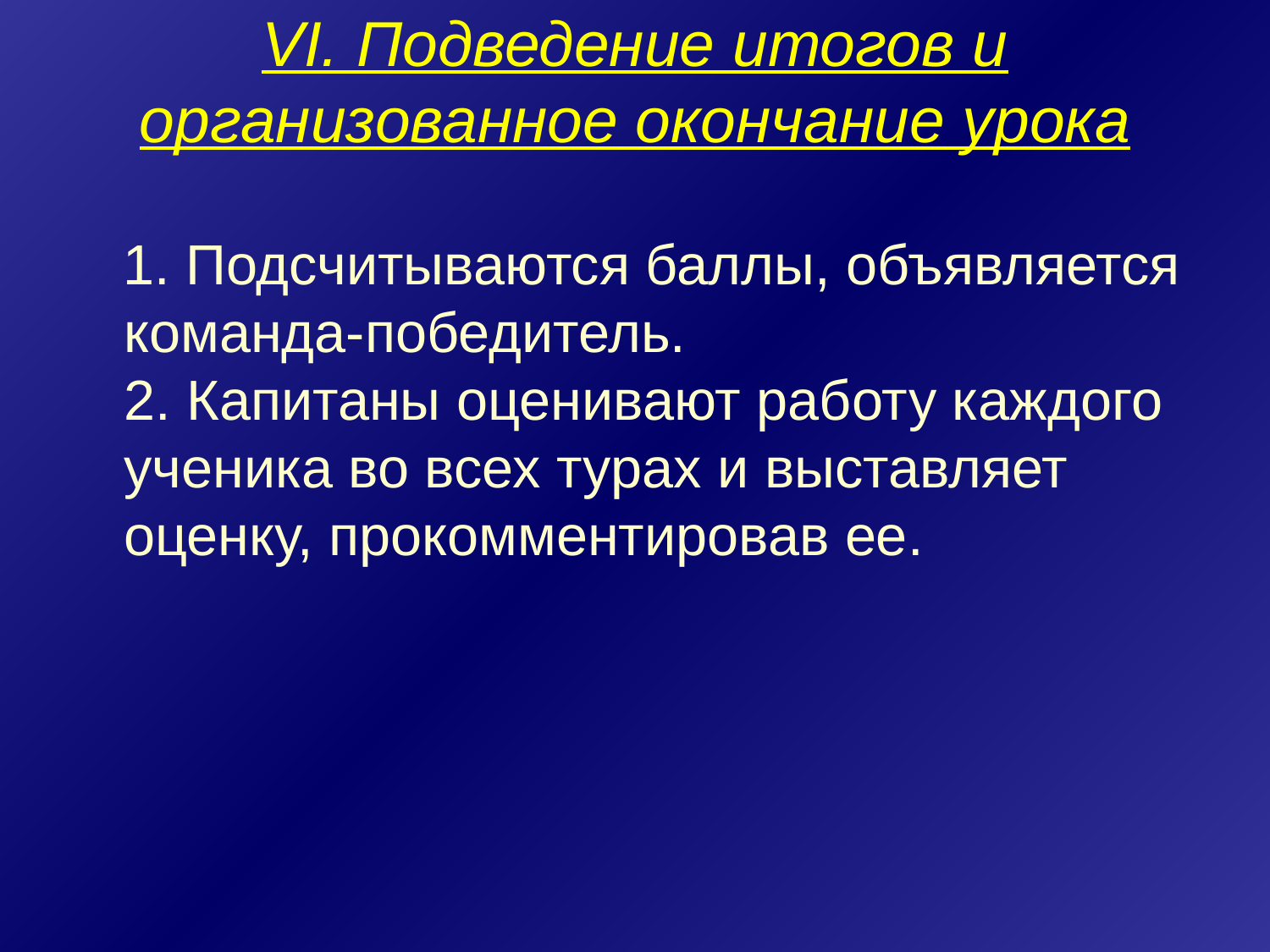

# VI. Подведение итогов и организованное окончание урока
   1. Подсчитываются баллы, объявляется команда-победитель.
2. Капитаны оценивают работу каждого ученика во всех турах и выставляет оценку, прокомментировав ее.